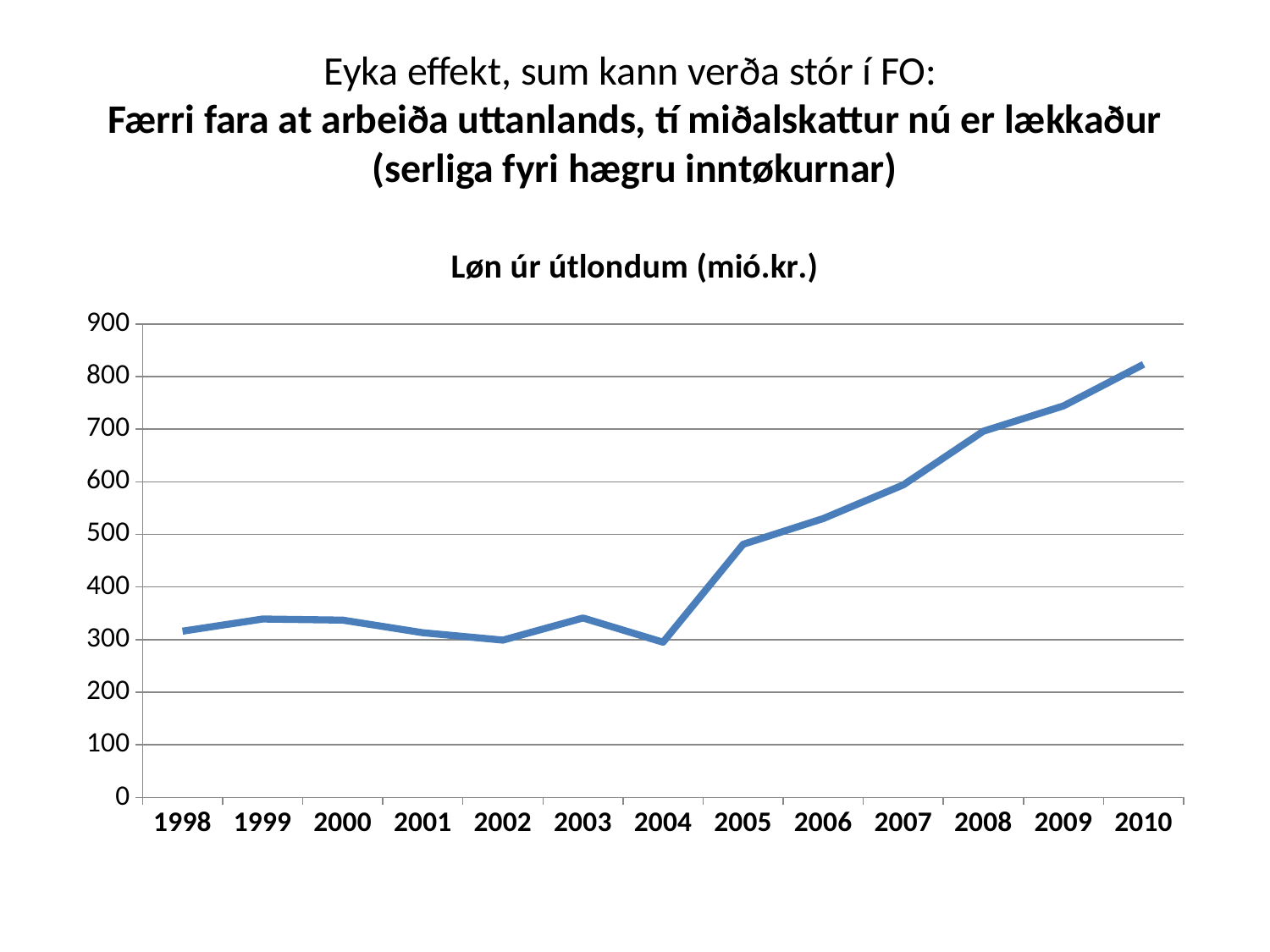

# Eyka effekt, sum kann verða stór í FO: Færri fara at arbeiða uttanlands, tí miðalskattur nú er lækkaður (serliga fyri hægru inntøkurnar)

### Chart: Løn úr útlondum (mió.kr.)

| Category | Løn úr útlondum |
|---|---|
| 1998 | 316.0 |
| 1999 | 339.0 |
| 2000 | 337.0 |
| 2001 | 313.0 |
| 2002 | 299.0 |
| 2003 | 341.0 |
| 2004 | 295.0 |
| 2005 | 481.0 |
| 2006 | 530.0 |
| 2007 | 594.0 |
| 2008 | 696.0 |
| 2009 | 744.0 |
| 2010 | 823.0 |